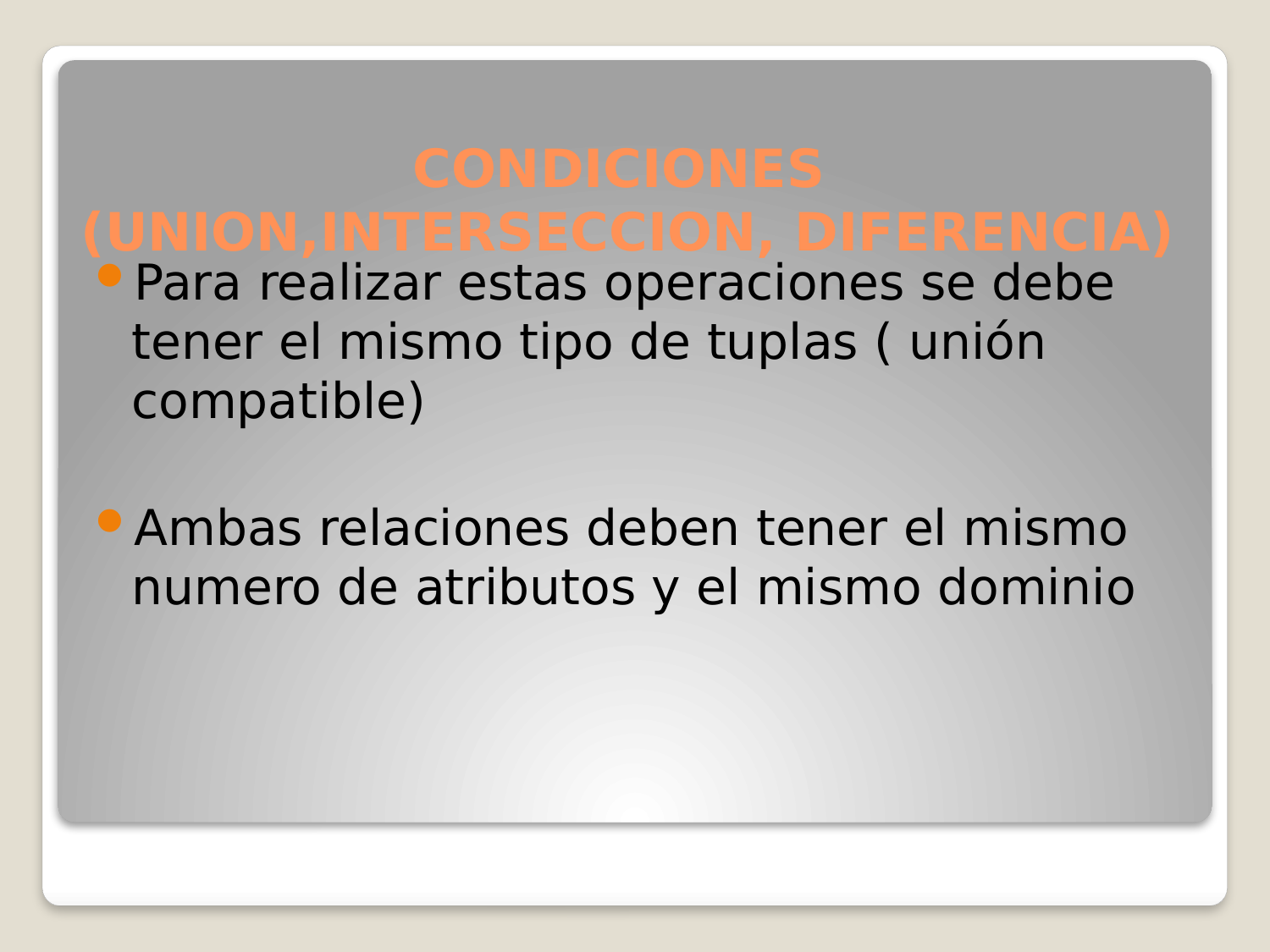

# CONDICIONES (UNION,INTERSECCION, DIFERENCIA)
Para realizar estas operaciones se debe tener el mismo tipo de tuplas ( unión compatible)

Ambas relaciones deben tener el mismo numero de atributos y el mismo dominio